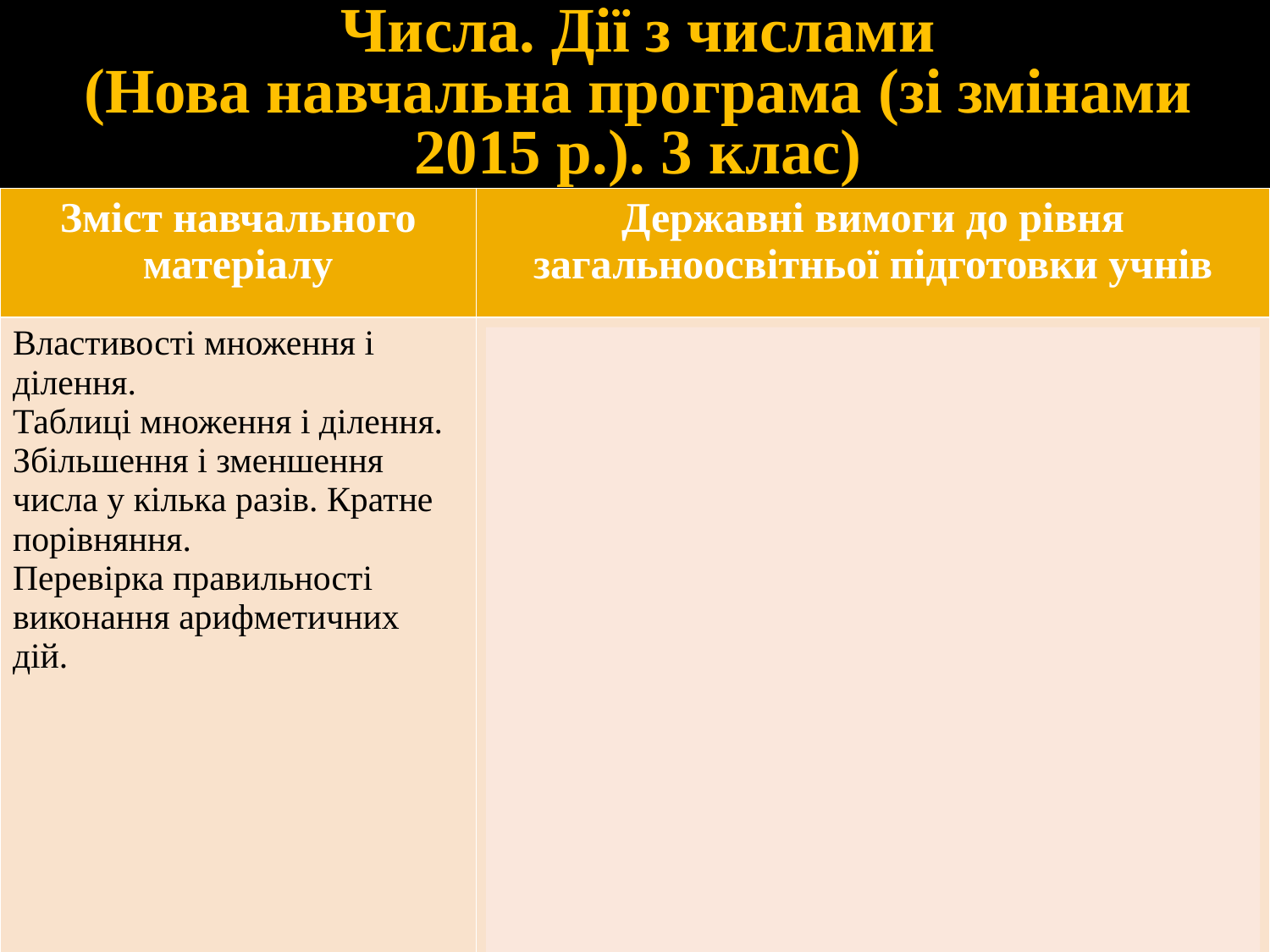

Числа. Дії з числами
(Нова навчальна програма (зі змінами 2015 р.). 3 клас)
| Зміст навчального матеріалу | Державні вимоги до рівня загальноосвітньої підготовки учнів |
| --- | --- |
| Властивості множення і ділення. Таблиці множення і ділення. Збільшення і зменшення числа у кілька разів. Кратне порівняння. Перевірка правильності виконання арифметичних дій. | знаходить число, яке у кілька разів більше (менше) за дане; виконує кратне порівняння чисел; застосовує різні способи перевірки правильності виконання арифметичних дій. |